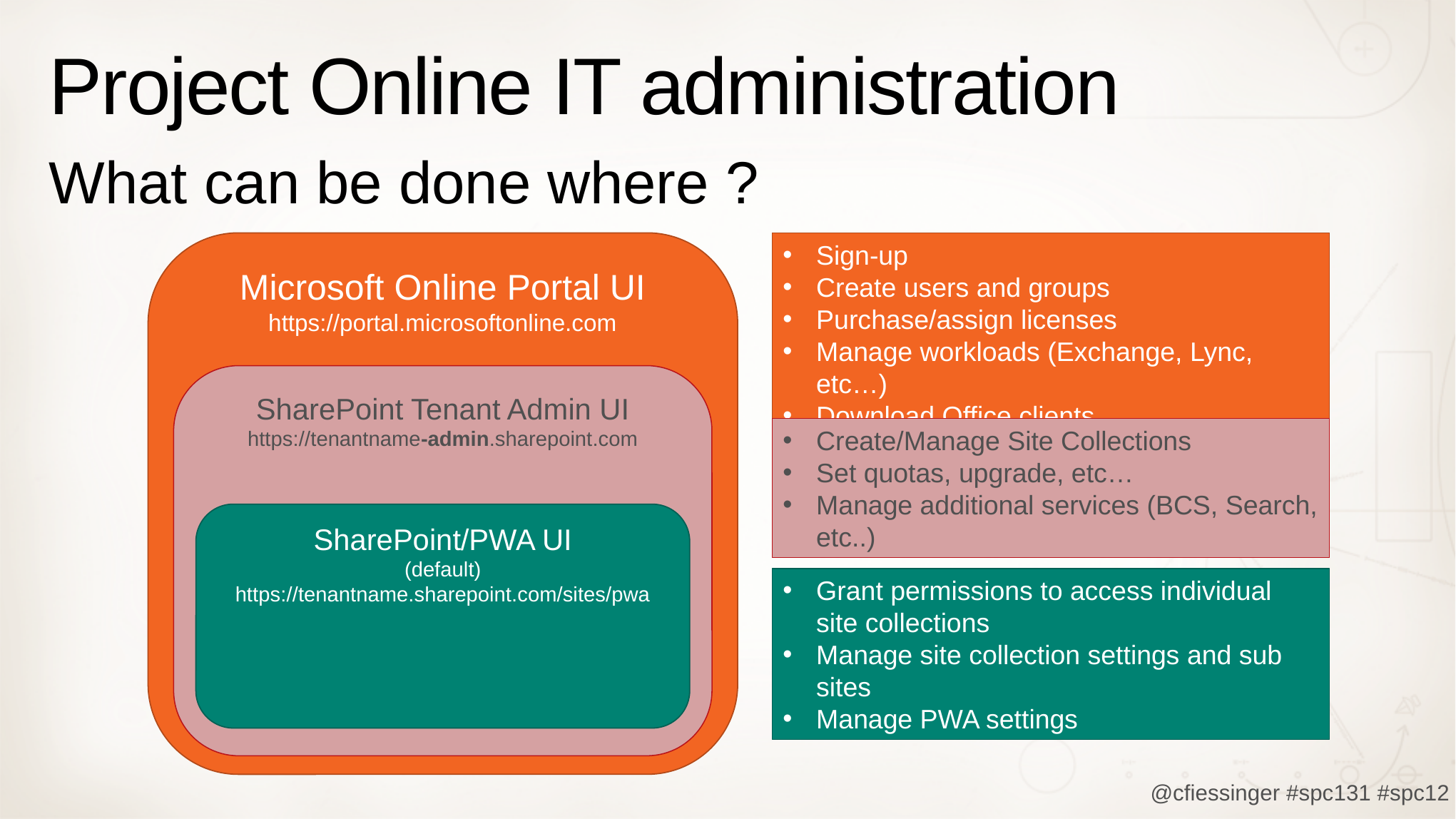

# Project Online IT administration
What can be done where ?
Microsoft Online Portal UI
https://portal.microsoftonline.com
Sign-up
Create users and groups
Purchase/assign licenses
Manage workloads (Exchange, Lync, etc…)
Download Office clients
SharePoint Tenant Admin UI
https://tenantname-admin.sharepoint.com
Create/Manage Site Collections
Set quotas, upgrade, etc…
Manage additional services (BCS, Search, etc..)
SharePoint/PWA UI
(default) https://tenantname.sharepoint.com/sites/pwa
Grant permissions to access individual site collections
Manage site collection settings and sub sites
Manage PWA settings